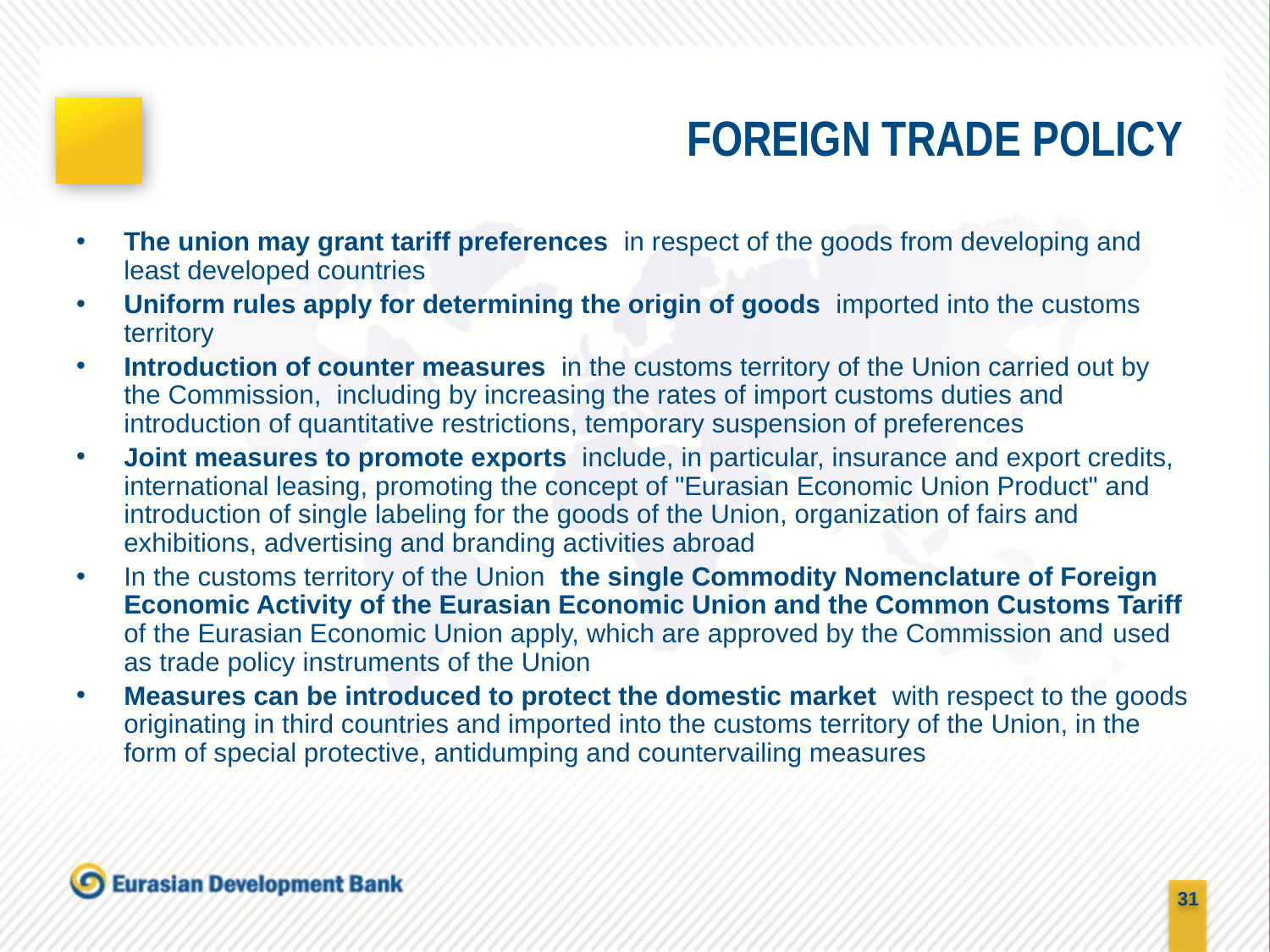

# FOREIGN TRADE POLICY
The union may grant tariff preferences  in respect of the goods from developing and least developed countries
Uniform rules apply for determining the origin of goods  imported into the customs territory
Introduction of counter measures  in the customs territory of the Union carried out by the Commission,  including by increasing the rates of import customs duties and introduction of quantitative restrictions, temporary suspension of preferences
Joint measures to promote exports  include, in particular, insurance and export credits, international leasing, promoting the concept of "Eurasian Economic Union Product" and introduction of single labeling for the goods of the Union, organization of fairs and exhibitions, advertising and branding activities abroad
In the customs territory of the Union  the single Commodity Nomenclature of Foreign Economic Activity of the Eurasian Economic Union and the Common Customs Tariff  of the Eurasian Economic Union apply, which are approved by the Commission and used as trade policy instruments of the Union
Measures can be introduced to protect the domestic market  with respect to the goods originating in third countries and imported into the customs territory of the Union, in the form of special protective, antidumping and countervailing measures